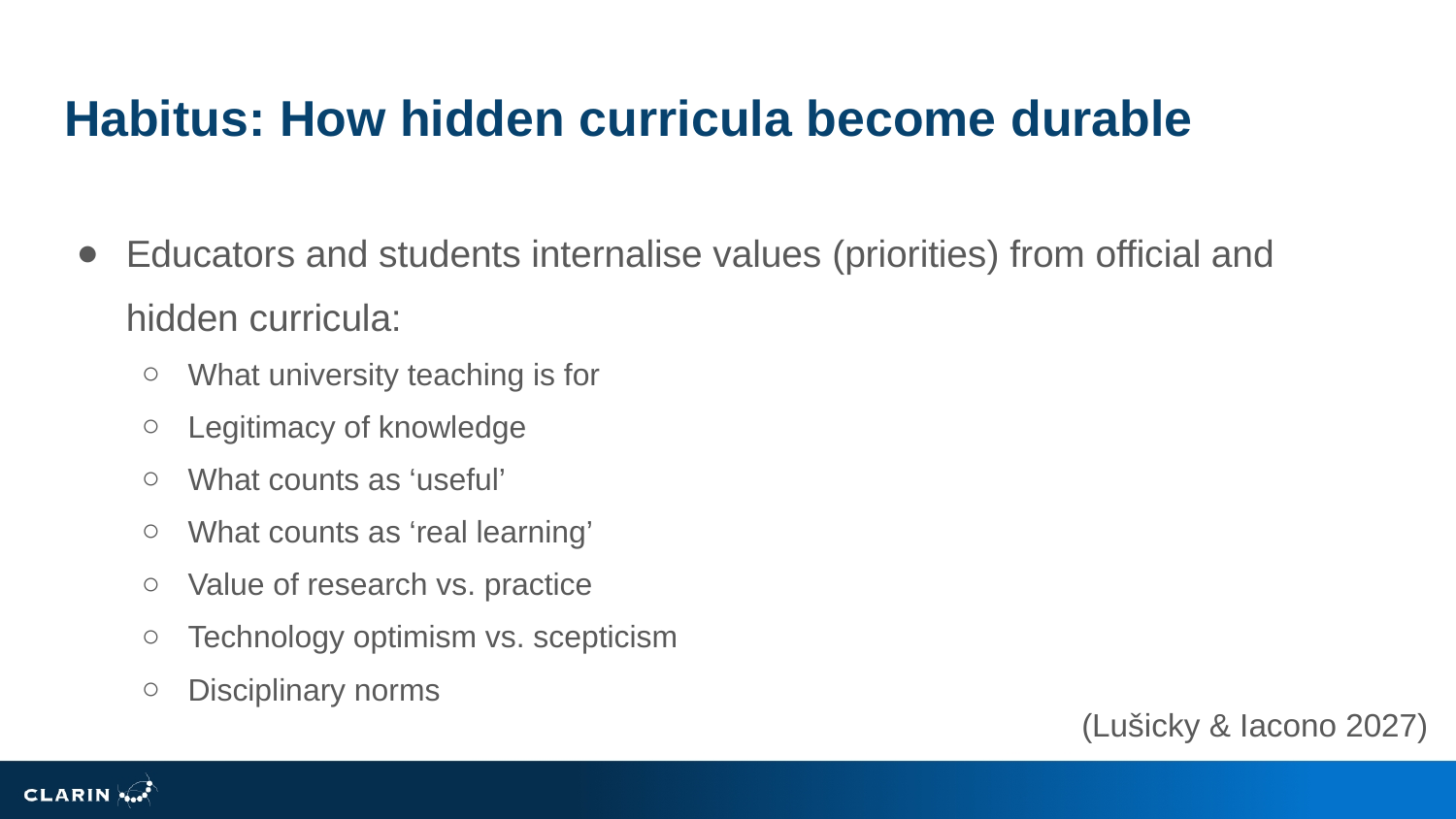

# Habitus: How hidden curricula become durable
Educators and students internalise values (priorities) from official and hidden curricula:
What university teaching is for
Legitimacy of knowledge
What counts as ‘useful’
What counts as ‘real learning’
Value of research vs. practice
Technology optimism vs. scepticism
Disciplinary norms
(Lušicky & Iacono 2027)